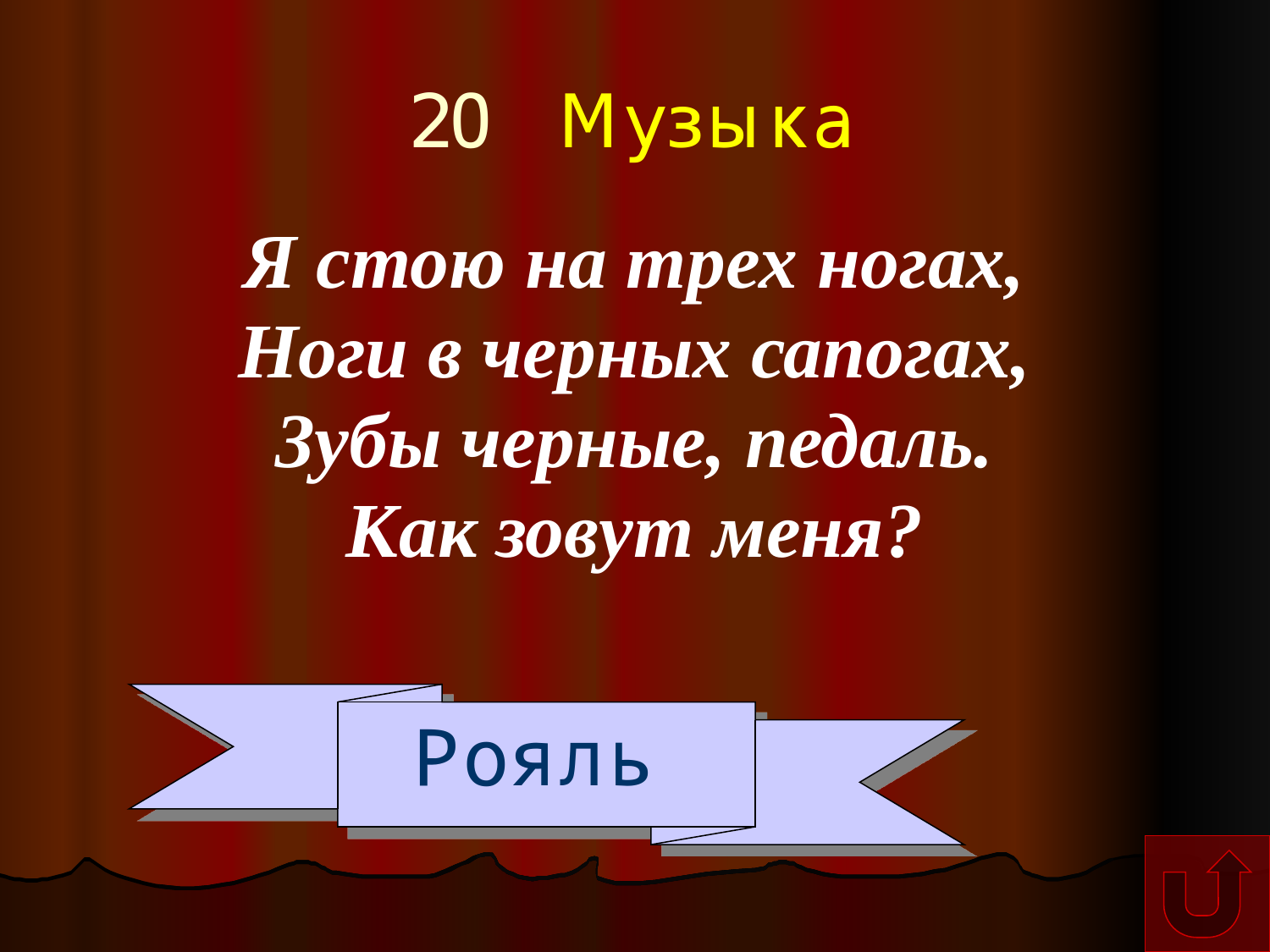

# 20   Музыка
Я стою на трех ногах,
Ноги в черных сапогах,
Зубы черные, педаль.
Как зовут меня?
Рояль